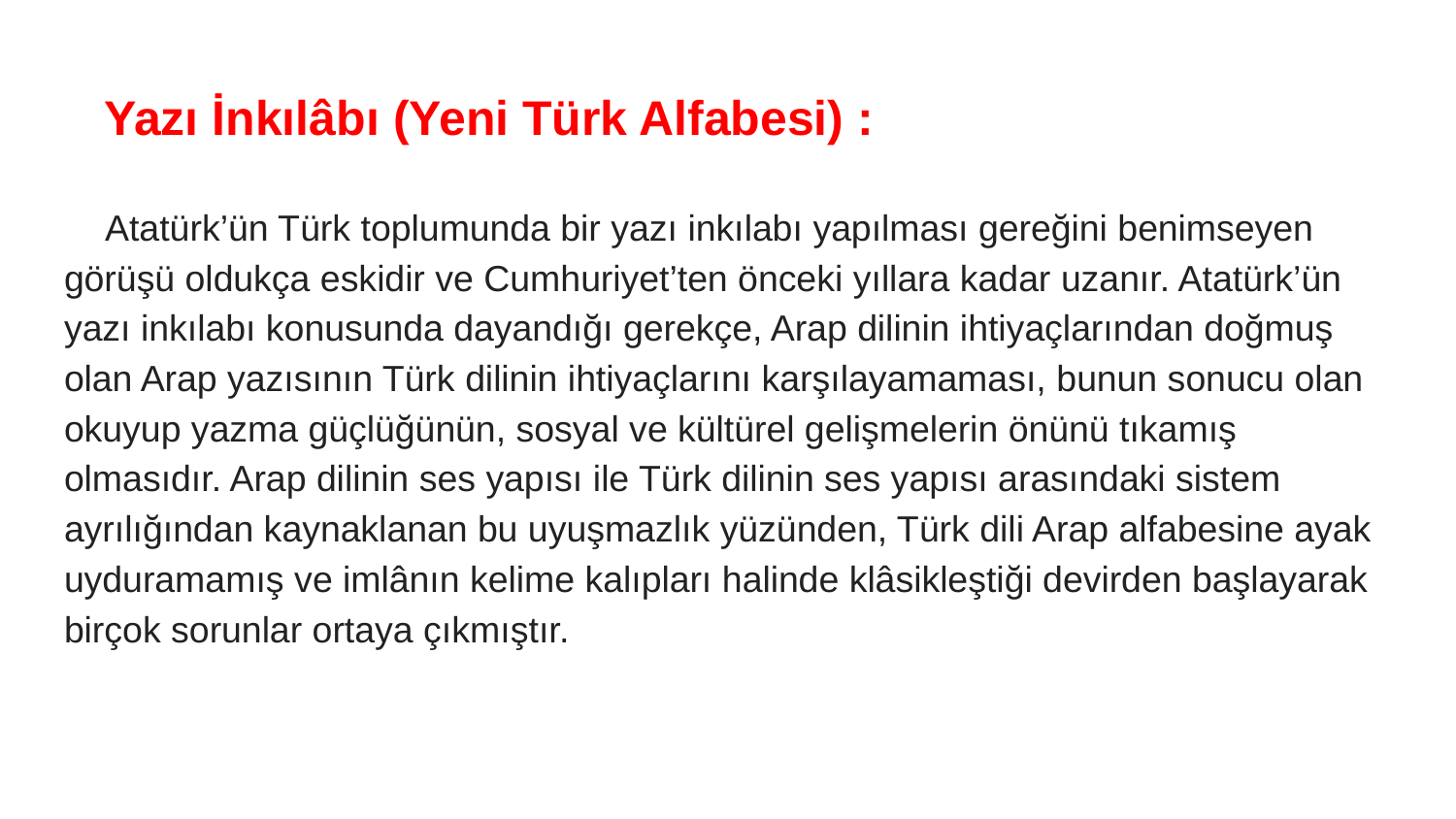

# Yazı İnkılâbı (Yeni Türk Alfabesi) :

    Atatürk’ün Türk toplumunda bir yazı inkılabı yapılması gereğini benimseyen görüşü oldukça eskidir ve Cumhuriyet’ten önceki yıllara kadar uzanır. Atatürk’ün yazı inkılabı konusunda dayandığı gerekçe, Arap dilinin ihtiyaçlarından doğmuş olan Arap yazısının Türk dilinin ihtiyaçlarını karşılayamaması, bunun sonucu olan okuyup yazma güçlüğünün, sosyal ve kültürel gelişmelerin önünü tıkamış olmasıdır. Arap dilinin ses yapısı ile Türk dilinin ses yapısı arasındaki sistem ayrılığından kaynaklanan bu uyuşmazlık yüzünden, Türk dili Arap alfabesine ayak uyduramamış ve imlânın kelime kalıpları halinde klâsikleştiği devirden başlayarak birçok sorunlar ortaya çıkmıştır.